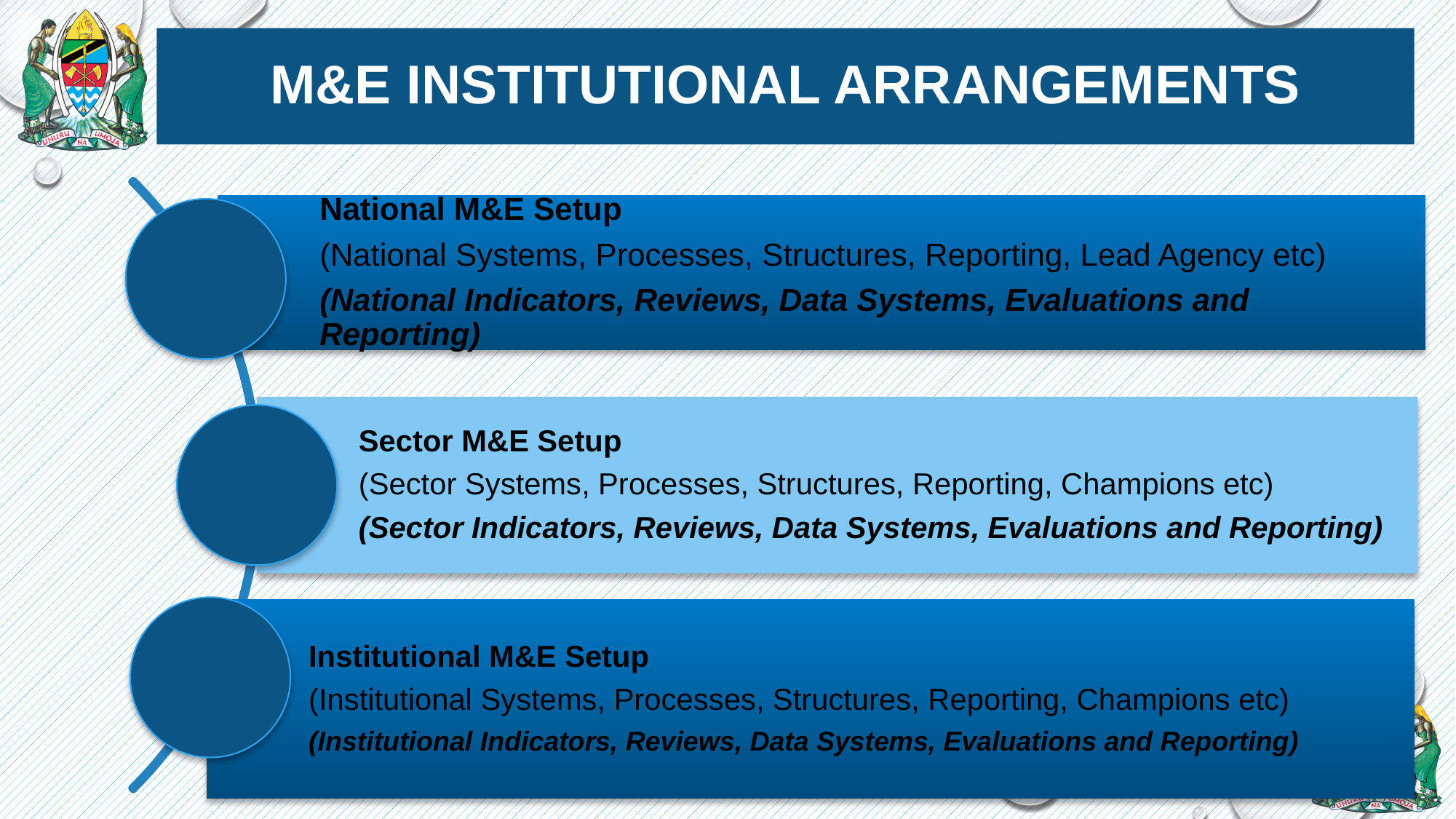

# M&E INSTITUTIONAL ARRANGEMENTS
National M&E Setup
(National Systems, Processes, Structures, Reporting, Lead Agency etc)
(National Indicators, Reviews, Data Systems, Evaluations and Reporting)
Sector M&E Setup
(Sector Systems, Processes, Structures, Reporting, Champions etc)
(Sector Indicators, Reviews, Data Systems, Evaluations and Reporting)
Institutional M&E Setup
(Institutional Systems, Processes, Structures, Reporting, Champions etc)
(Institutional Indicators, Reviews, Data Systems, Evaluations and Reporting)